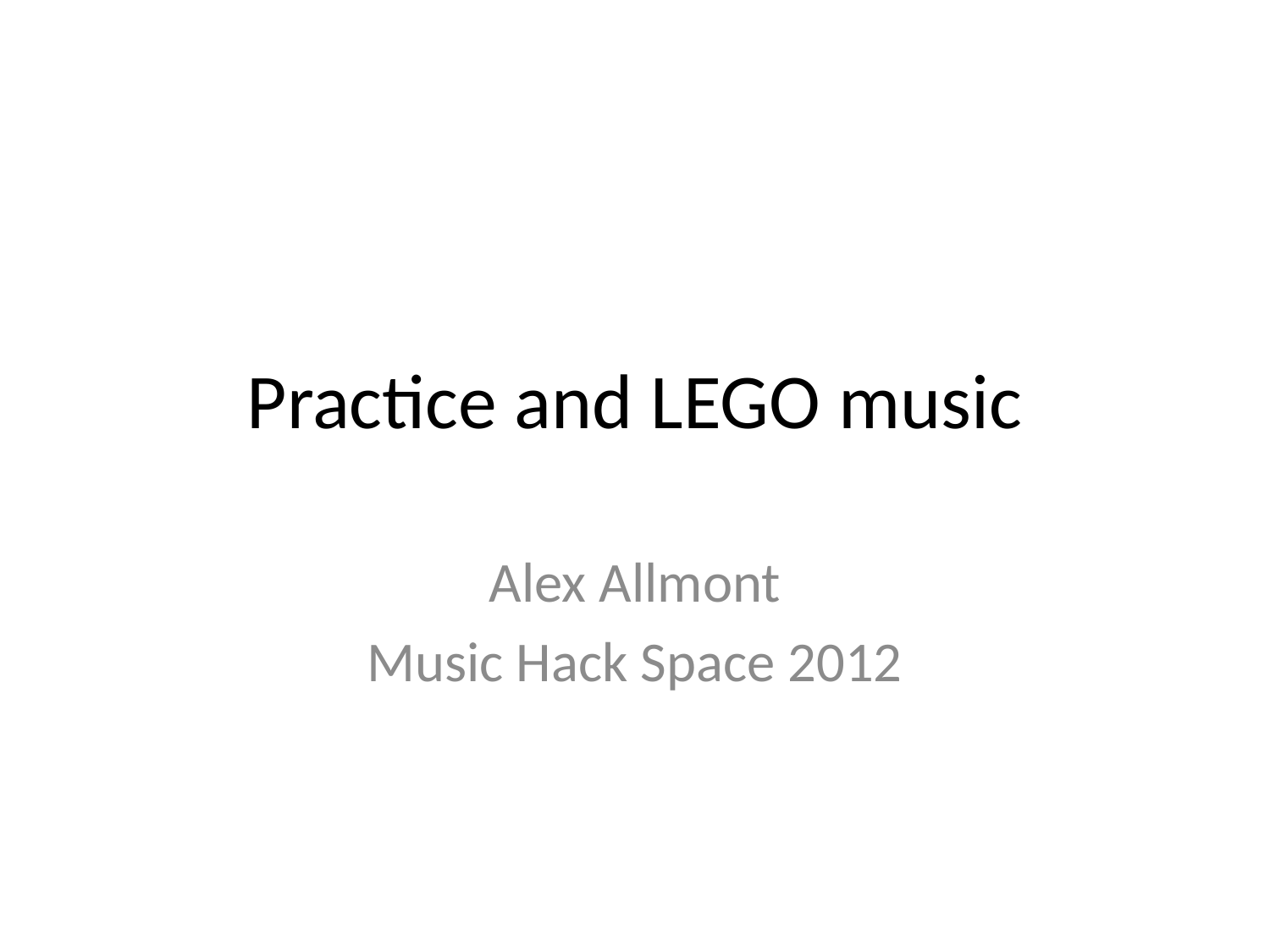

# Practice and LEGO music
Alex Allmont
Music Hack Space 2012